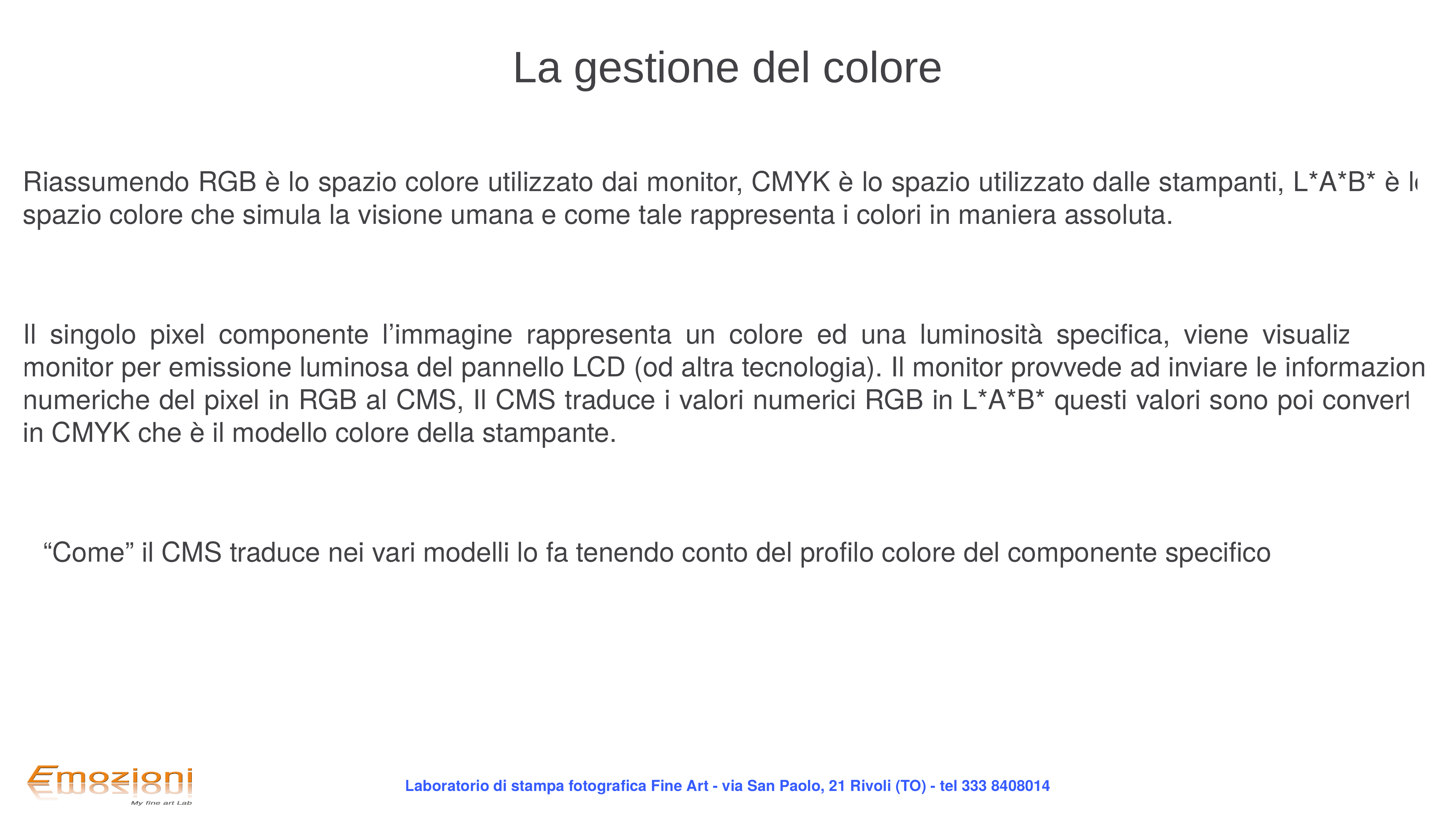

La gestione del colore
Riassumendo RGB è lo spazio colore utilizzato dai monitor, CMYK è lo spazio utilizzato dalle stampanti, L*A*B* è lo spazio colore che simula la visione umana e come tale rappresenta i colori in maniera assoluta.
Il singolo pixel componente l’immagine rappresenta un colore ed una luminosità specifica, viene visualizzato a monitor per emissione luminosa del pannello LCD (od altra tecnologia). Il monitor provvede ad inviare le informazioni numeriche del pixel in RGB al CMS, Il CMS traduce i valori numerici RGB in L*A*B* questi valori sono poi convertiti in CMYK che è il modello colore della stampante.
“Come” il CMS traduce nei vari modelli lo fa tenendo conto del profilo colore del componente specifico